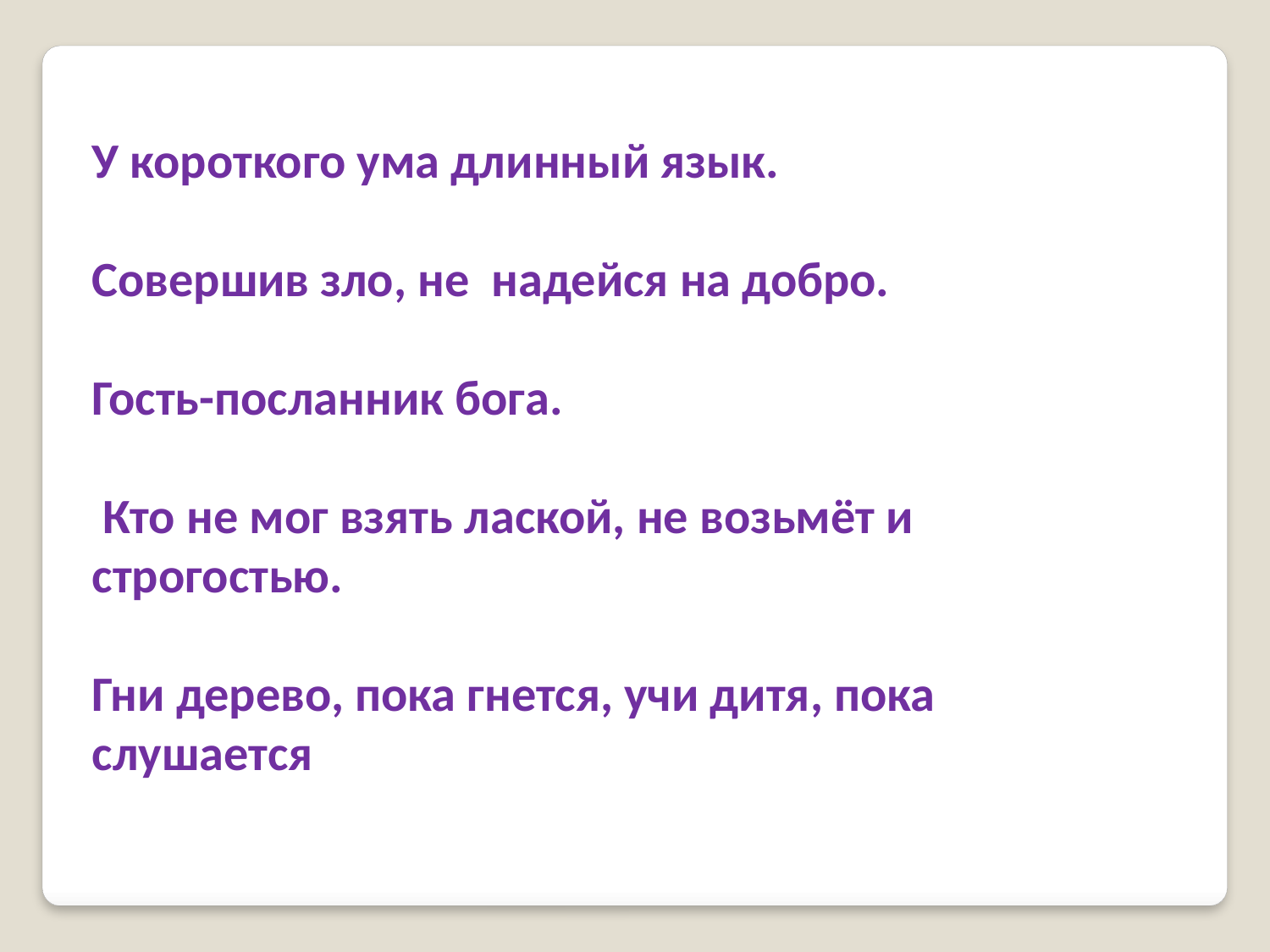

У короткого ума длинный язык.

Совершив зло, не  надейся на добро.

Гость-посланник бога.

 Кто не мог взять лаской, не возьмёт и строгостью.

Гни дерево, пока гнется, учи дитя, пока слушается